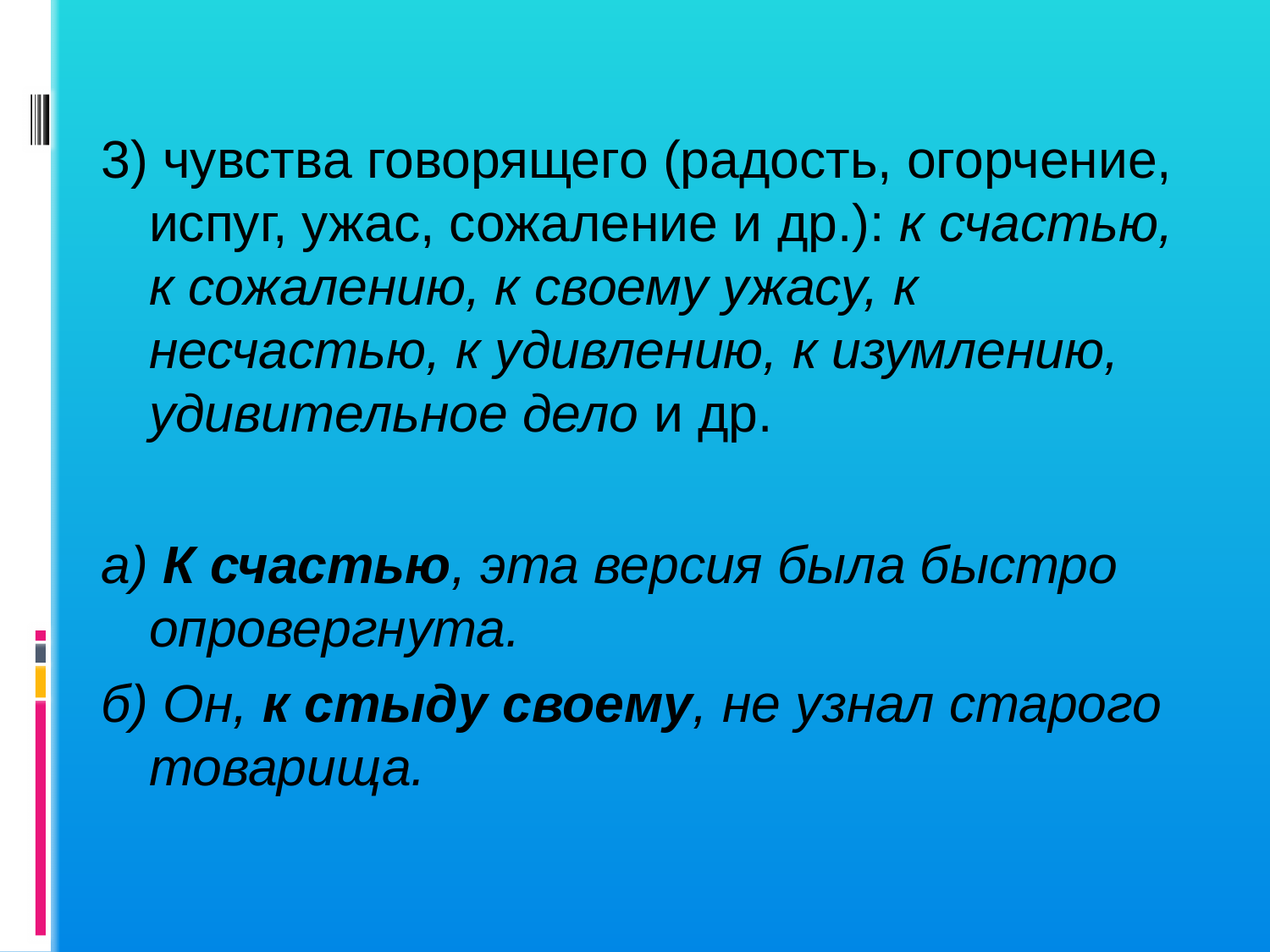

#
3) чувства говорящего (радость, огорчение, испуг, ужас, сожаление и др.): к счастью, к сожалению, к своему ужасу, к несчастью, к удивлению, к изумлению, удивительное дело и др.

а) К счастью, эта версия была быстро опровергнута.
б) Он, к стыду своему, не узнал старого товарища.